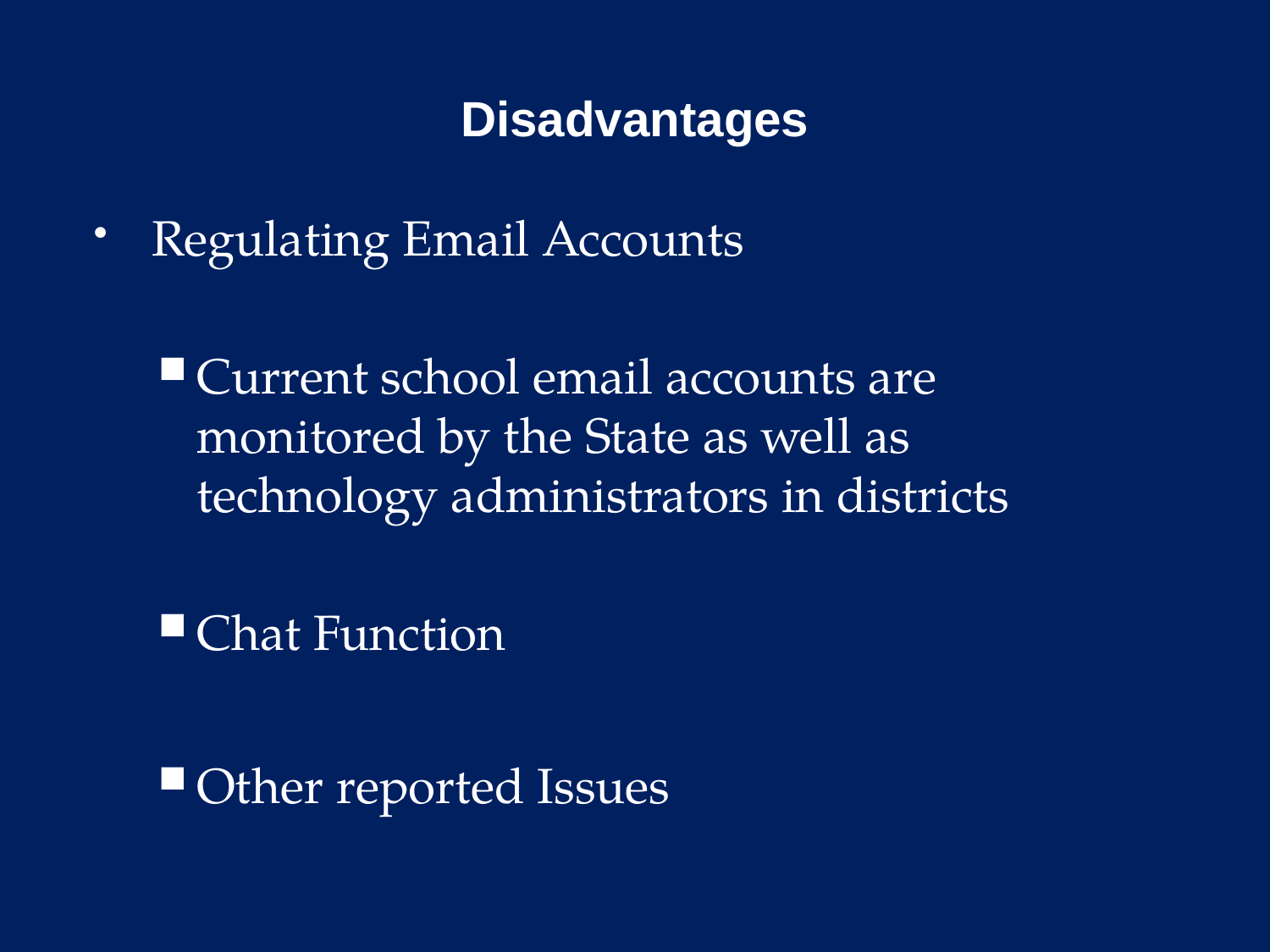

# Disadvantages
Regulating Email Accounts

Current school email accounts are monitored by the State as well as technology administrators in districts

Chat Function

Other reported Issues